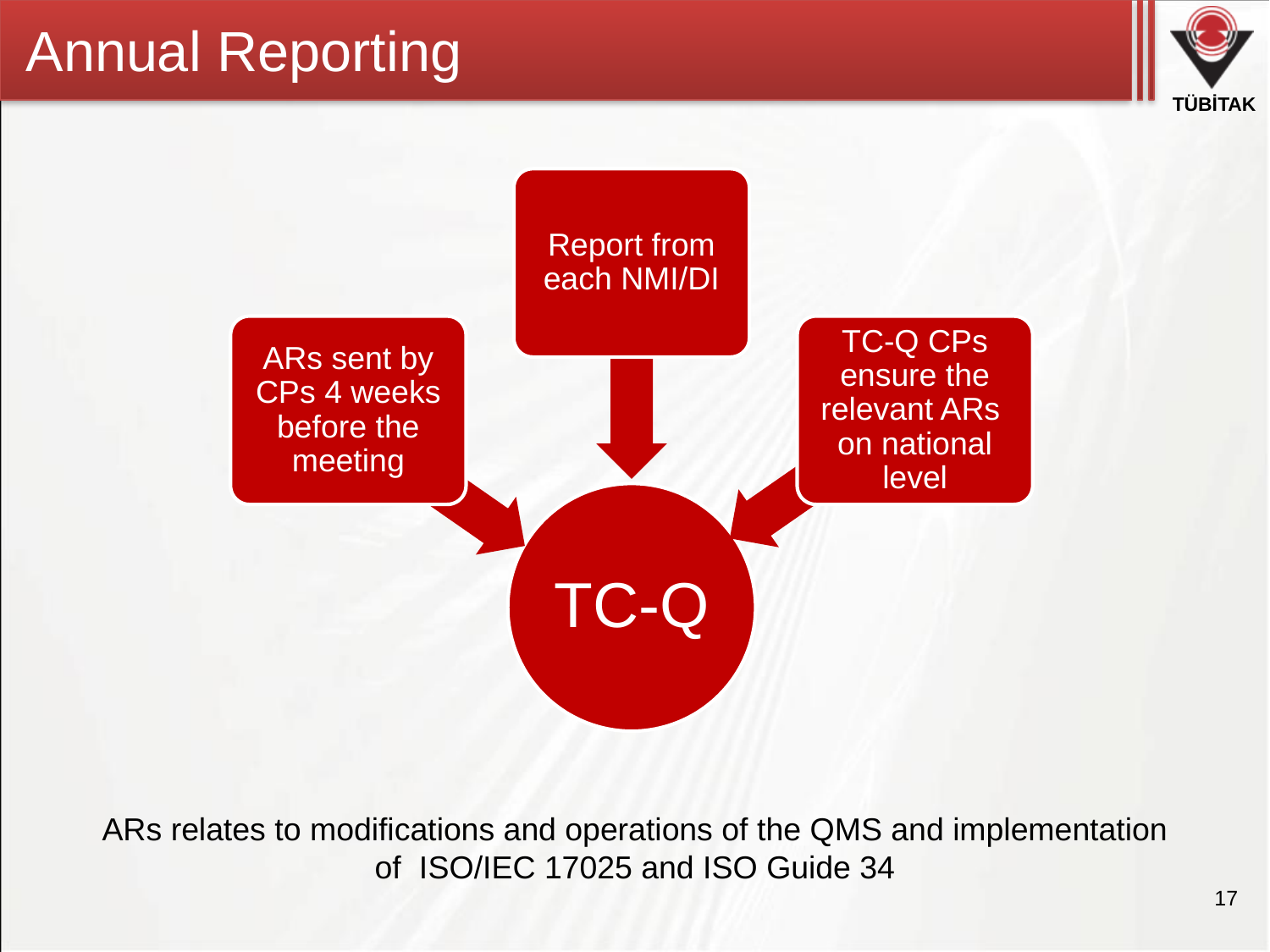

# Annual Reporting

TC-Q
ARs sent by CPs 4 weeks before the meeting
Report from each NMI/DI
TC-Q CPs ensure the relevant ARs  on national level

ARs relates to modifications and operations of the QMS and implementation of  ISO/IEC 17025 and ISO Guide 34
17